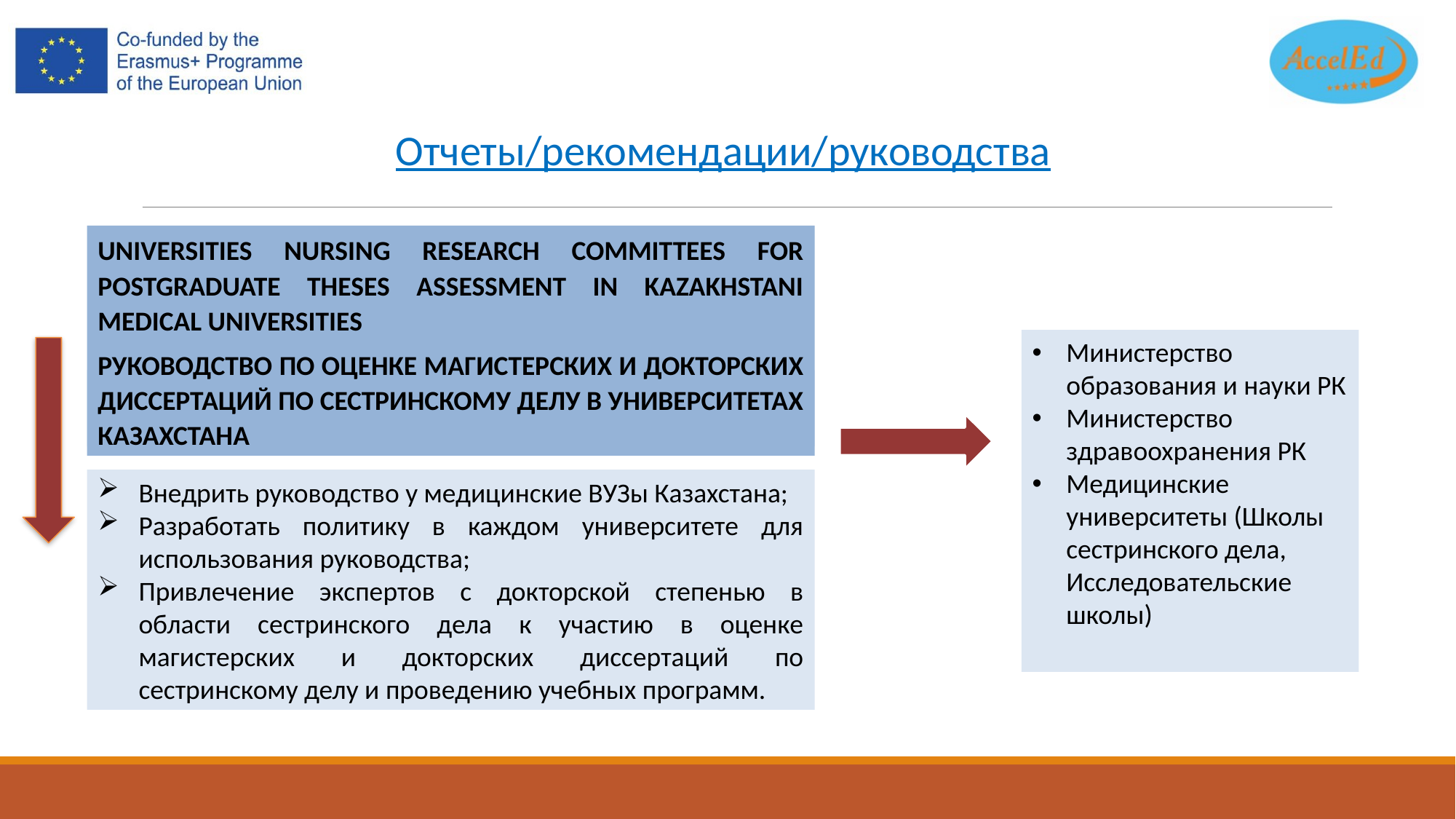

# Отчеты/рекомендации/руководства
UNIVERSITIES NURSING RESEARCH COMMITTEES FOR POSTGRADUATE THESES ASSESSMENT IN KAZAKHSTANI MEDICAL UNIVERSITIES
РУКОВОДСТВО ПО ОЦЕНКЕ МАГИСТЕРСКИХ И ДОКТОРСКИХ ДИССЕРТАЦИЙ ПО СЕСТРИНСКОМУ ДЕЛУ В УНИВЕРСИТЕТАХ КАЗАХСТАНА
Министерство образования и науки РК
Министерство здравоохранения РК
Медицинские университеты (Школы сестринского дела, Исследовательские школы)

Использовать данные из отчета для включения в дорожную карту и концепцию развития сестринского дела

Внедрить руководство у медицинские ВУЗы Казахстана;
Разработать политику в каждом университете для использования руководства;
Привлечение экспертов с докторской степенью в области сестринского дела к участию в оценке магистерских и докторских диссертаций по сестринскому делу и проведению учебных программ.